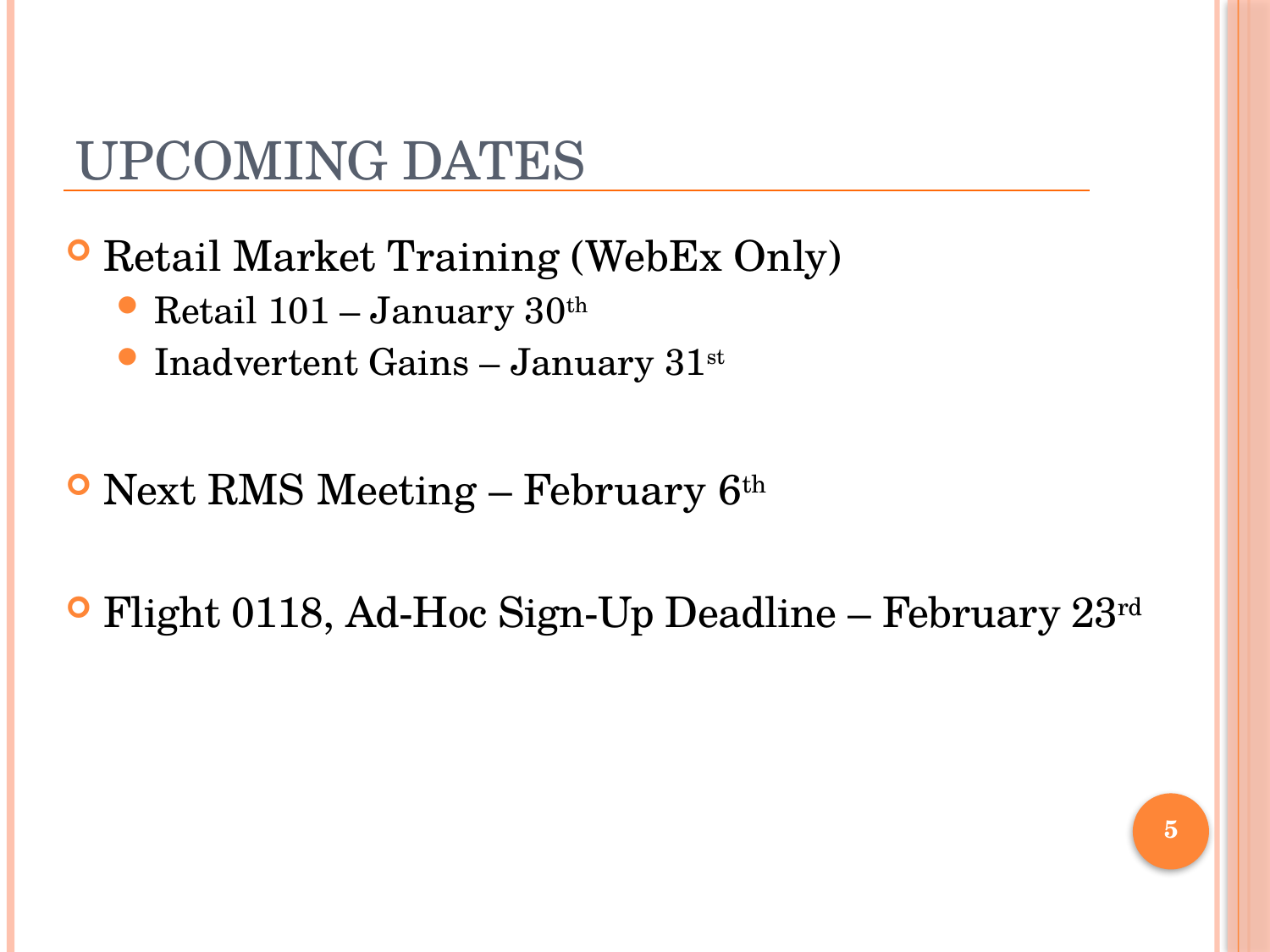

# Upcoming Dates
Retail Market Training (WebEx Only)
Retail 101 – January 30th
Inadvertent Gains – January 31st

Next RMS Meeting – February 6th

Flight 0118, Ad-Hoc Sign-Up Deadline – February 23rd
5